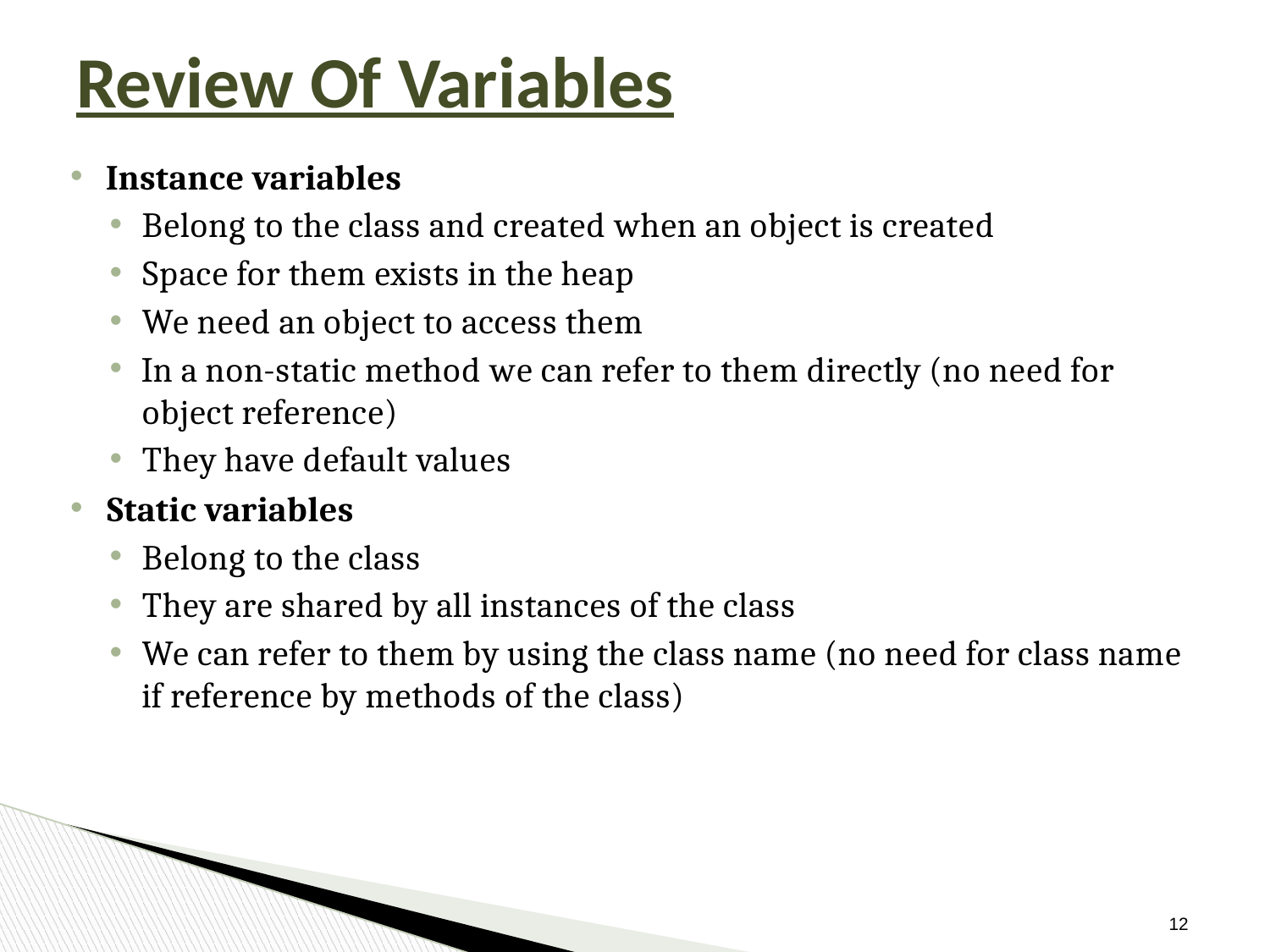

# Review Of Variables
Instance variables
Belong to the class and created when an object is created
Space for them exists in the heap
We need an object to access them
In a non-static method we can refer to them directly (no need for object reference)
They have default values
Static variables
Belong to the class
They are shared by all instances of the class
We can refer to them by using the class name (no need for class name if reference by methods of the class)

12